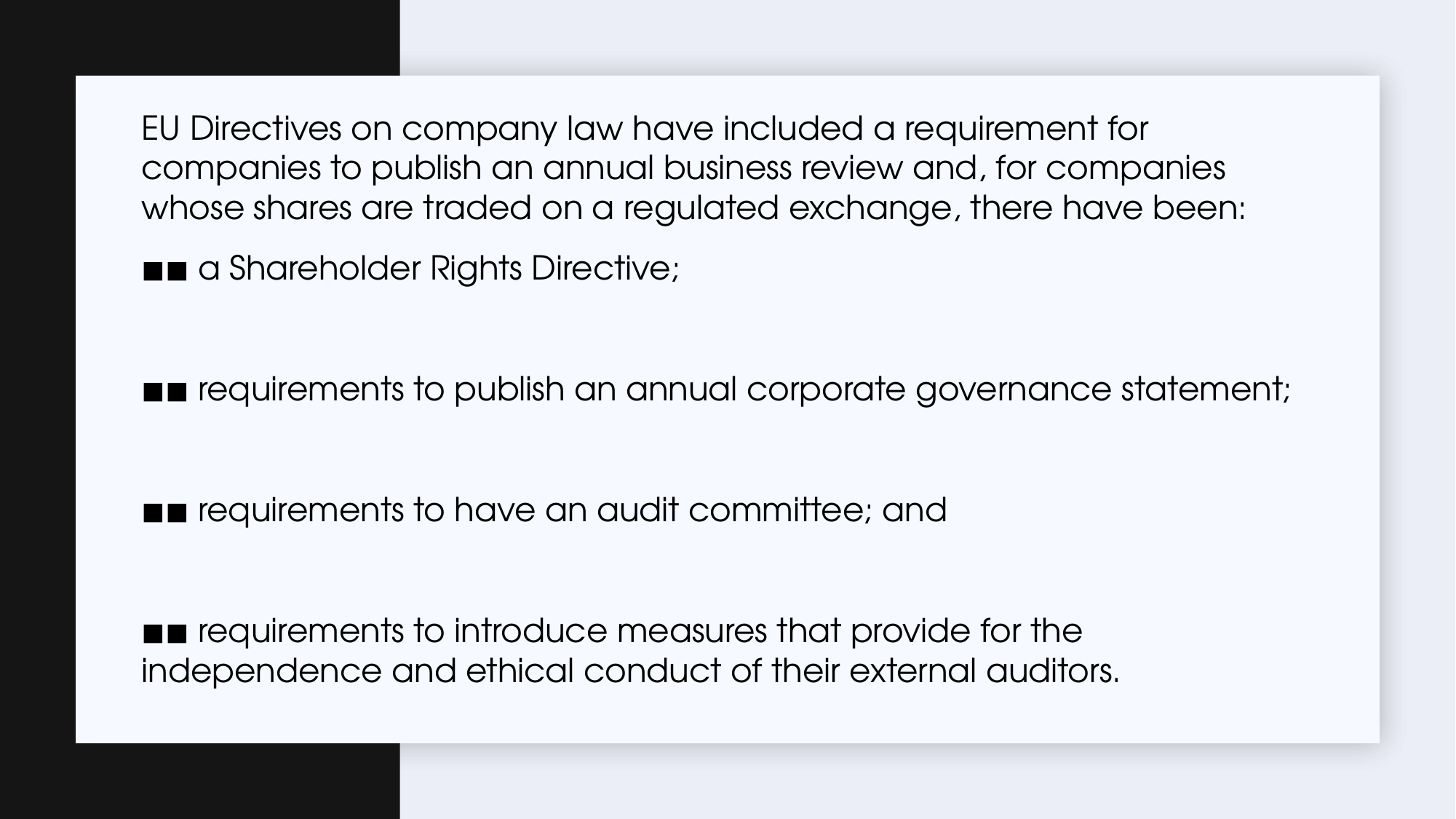

EU Directives on company law have included a requirement for companies to publish an annual business review and, for companies whose shares are traded on a regulated exchange, there have been:
■■ a Shareholder Rights Directive;

■■ requirements to publish an annual corporate governance statement;

■■ requirements to have an audit committee; and

■■ requirements to introduce measures that provide for the independence and ethical conduct of their external auditors.